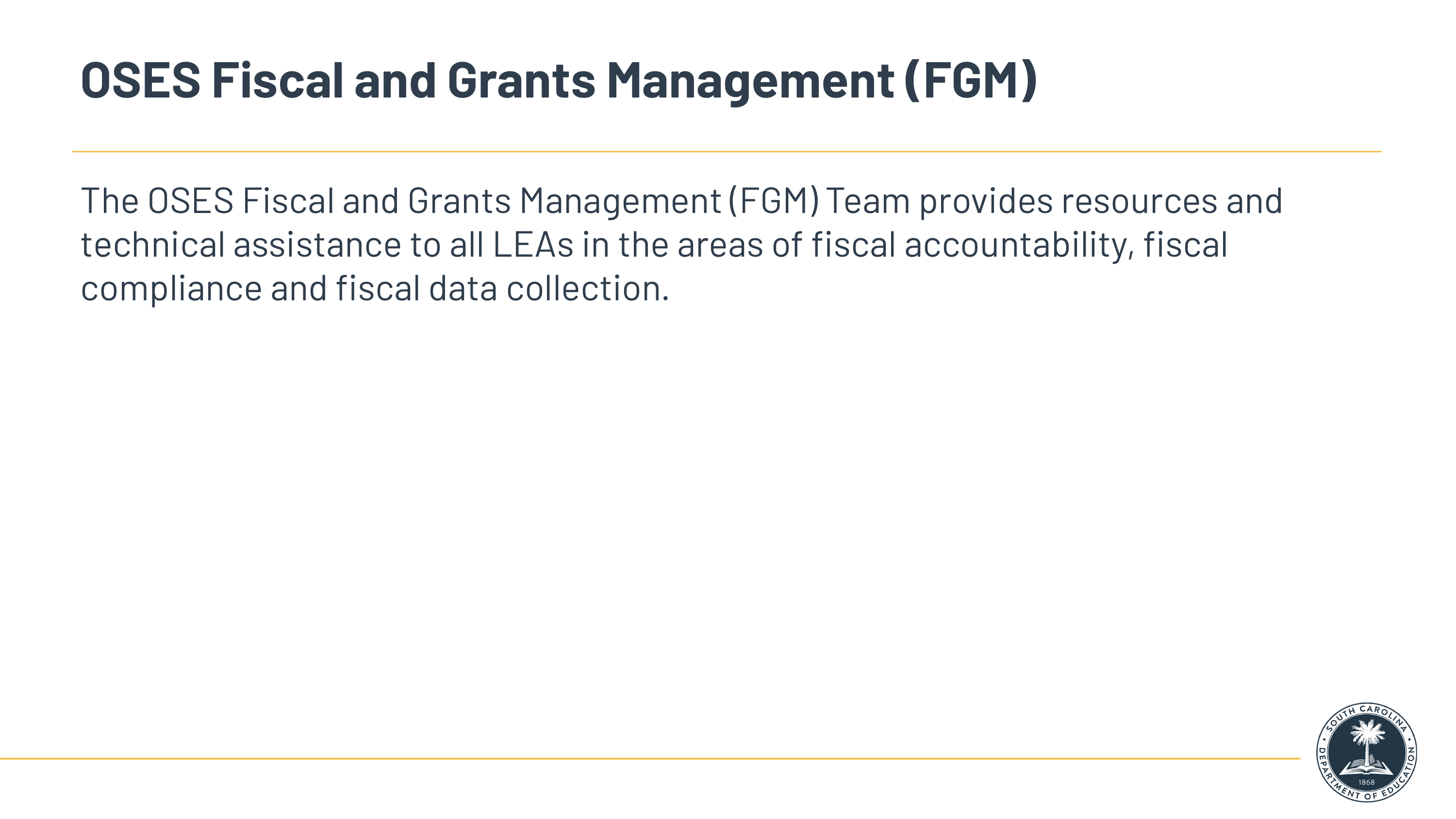

# OSES Fiscal and Grants Management (FGM)
The OSES Fiscal and Grants Management (FGM) Team provides resources and technical assistance to all LEAs in the areas of fiscal accountability, fiscal compliance and fiscal data collection.